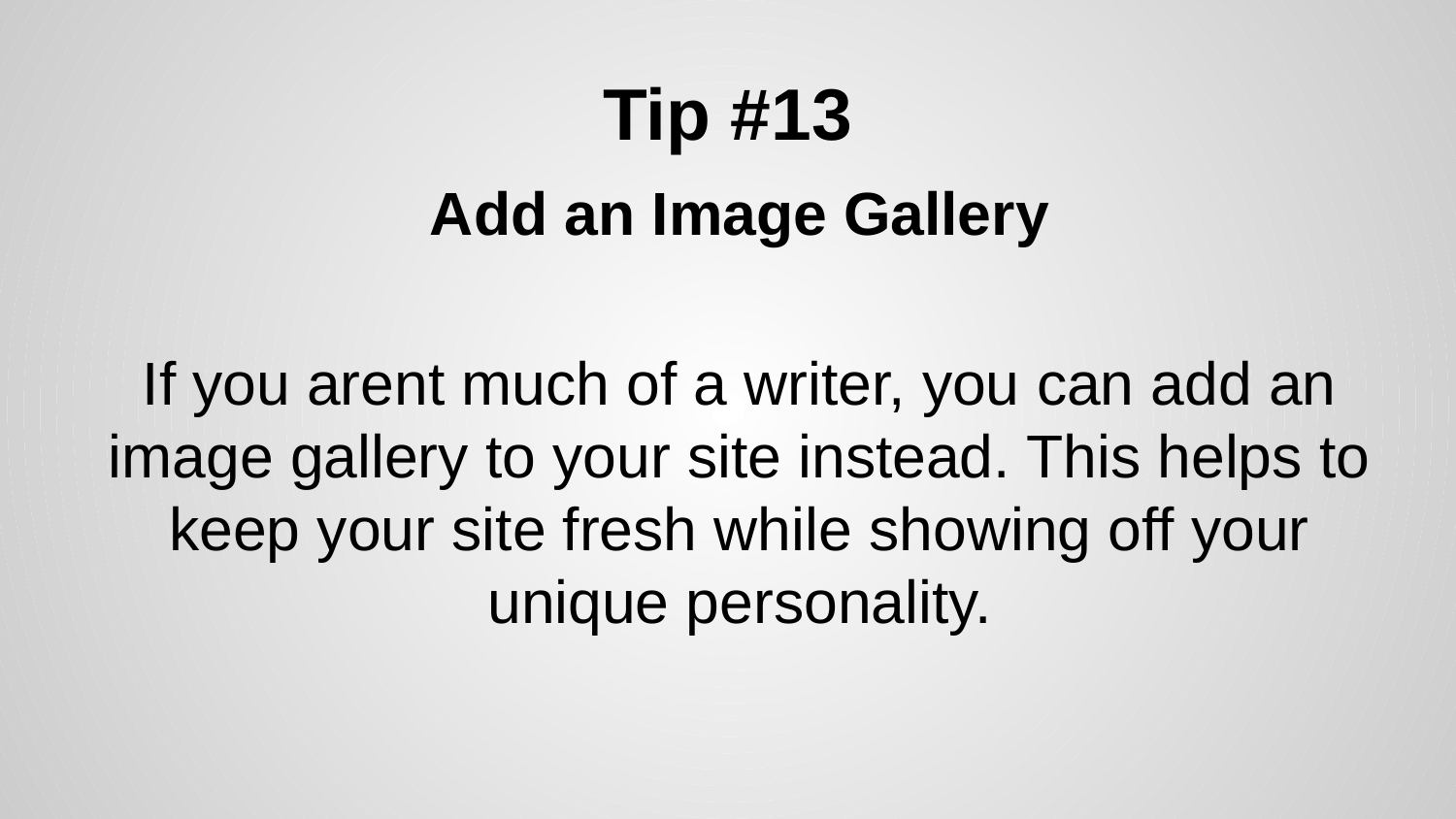

# Tip #13

Add an Image Gallery

If you arent much of a writer, you can add an image gallery to your site instead. This helps to keep your site fresh while showing off your unique personality.